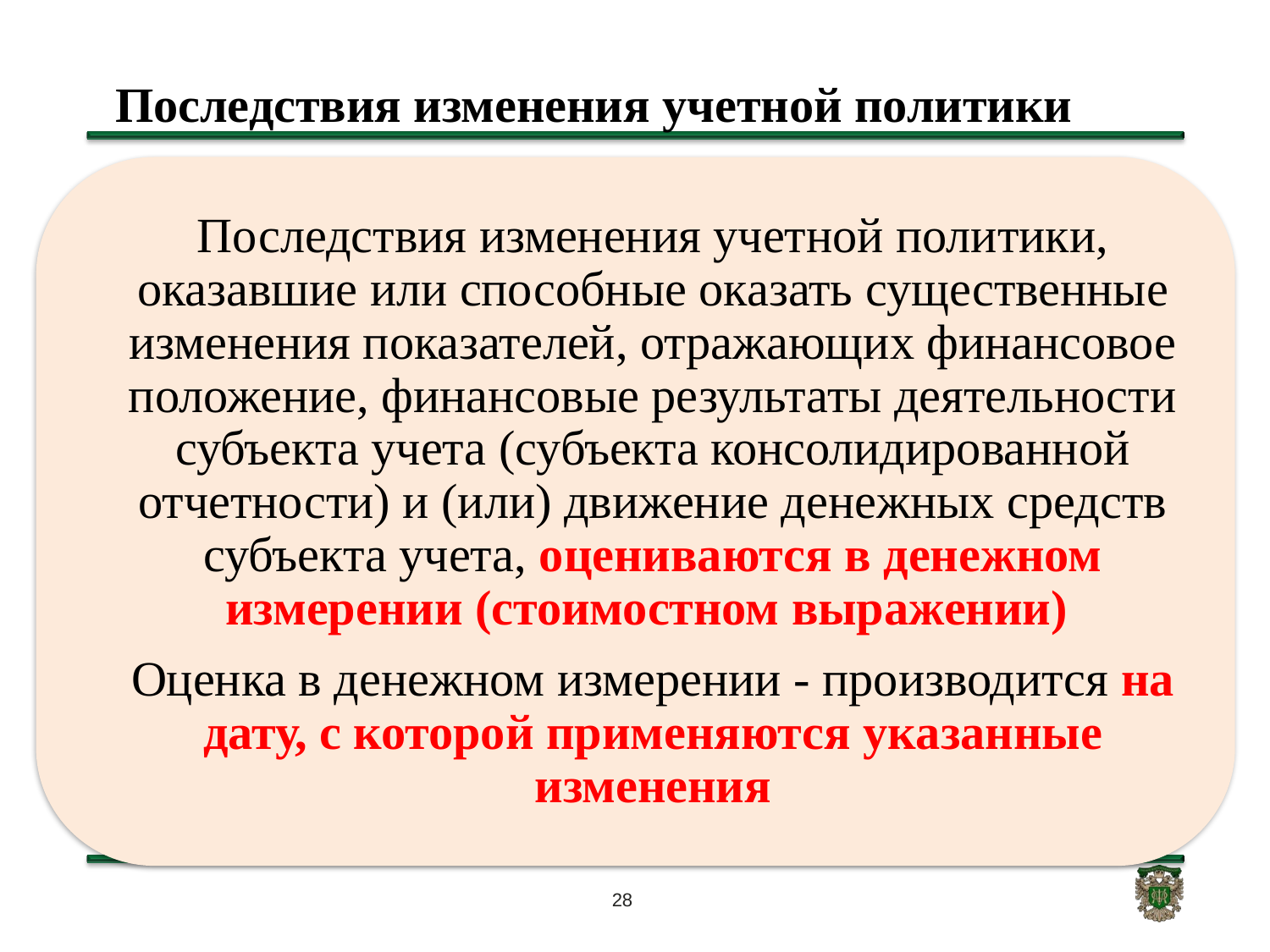

# Последствия изменения учетной политики
Последствия изменения учетной политики, оказавшие или способные оказать существенные изменения показателей, отражающих финансовое положение, финансовые результаты деятельности субъекта учета (субъекта консолидированной отчетности) и (или) движение денежных средств субъекта учета, оцениваются в денежном измерении (стоимостном выражении)
Оценка в денежном измерении - производится на дату, с которой применяются указанные изменения

.
28